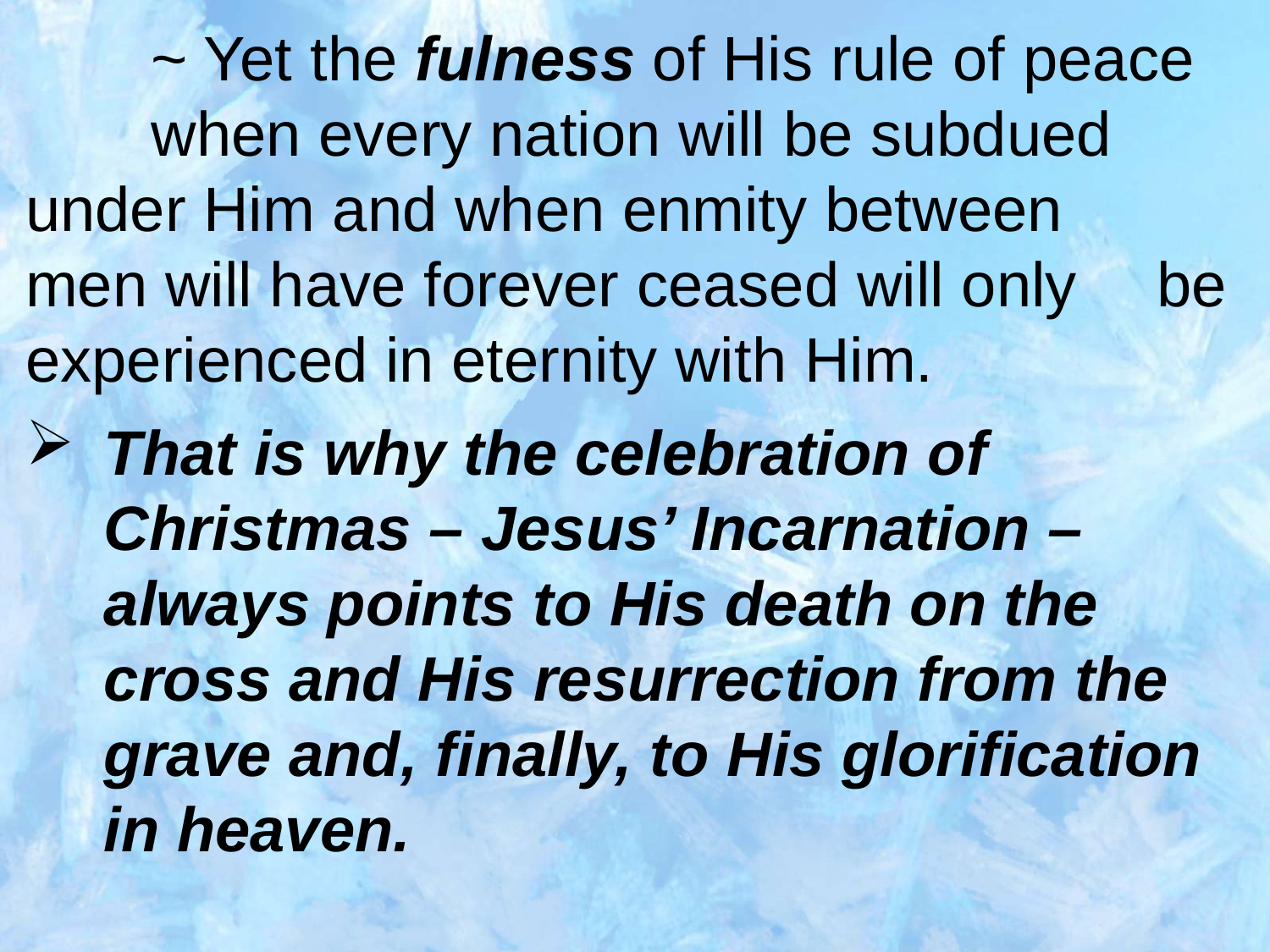

~ Yet the fulness of His rule of peace 		when every nation will be subdued 			under Him and when enmity between 		men will have forever ceased will only 		be experienced in eternity with Him.
That is why the celebration of Christmas – Jesus’ Incarnation – always points to His death on the cross and His resurrection from the grave and, finally, to His glorification in heaven.